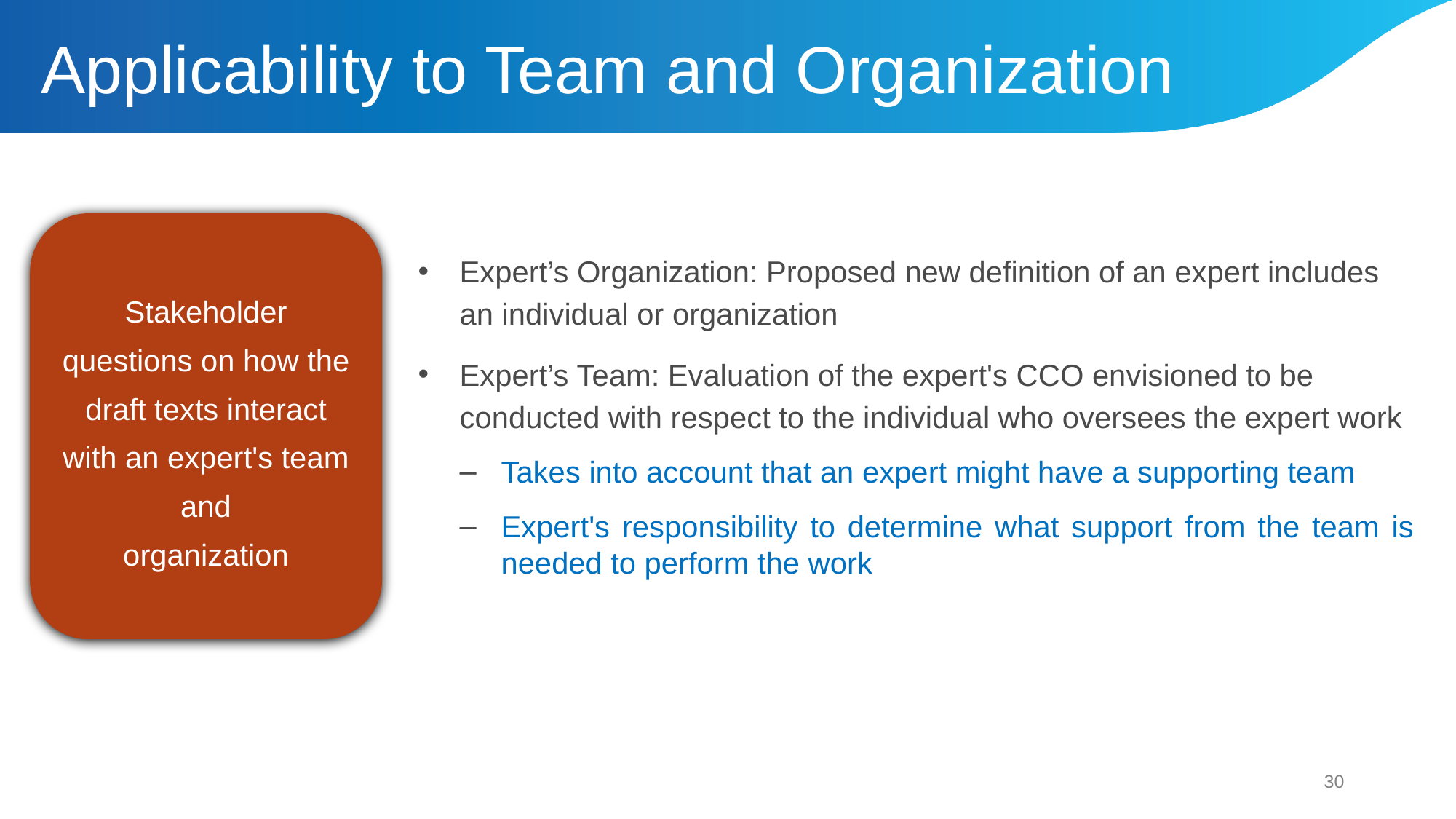

# Applicability to Team and Organization
Stakeholder questions on how the draft texts interact with an expert's team and
organization
Expert’s Organization: Proposed new definition of an expert includes an individual or organization
Expert’s Team: Evaluation of the expert's CCO envisioned to be conducted with respect to the individual who oversees the expert work
Takes into account that an expert might have a supporting team
Expert's responsibility to determine what support from the team is needed to perform the work

30